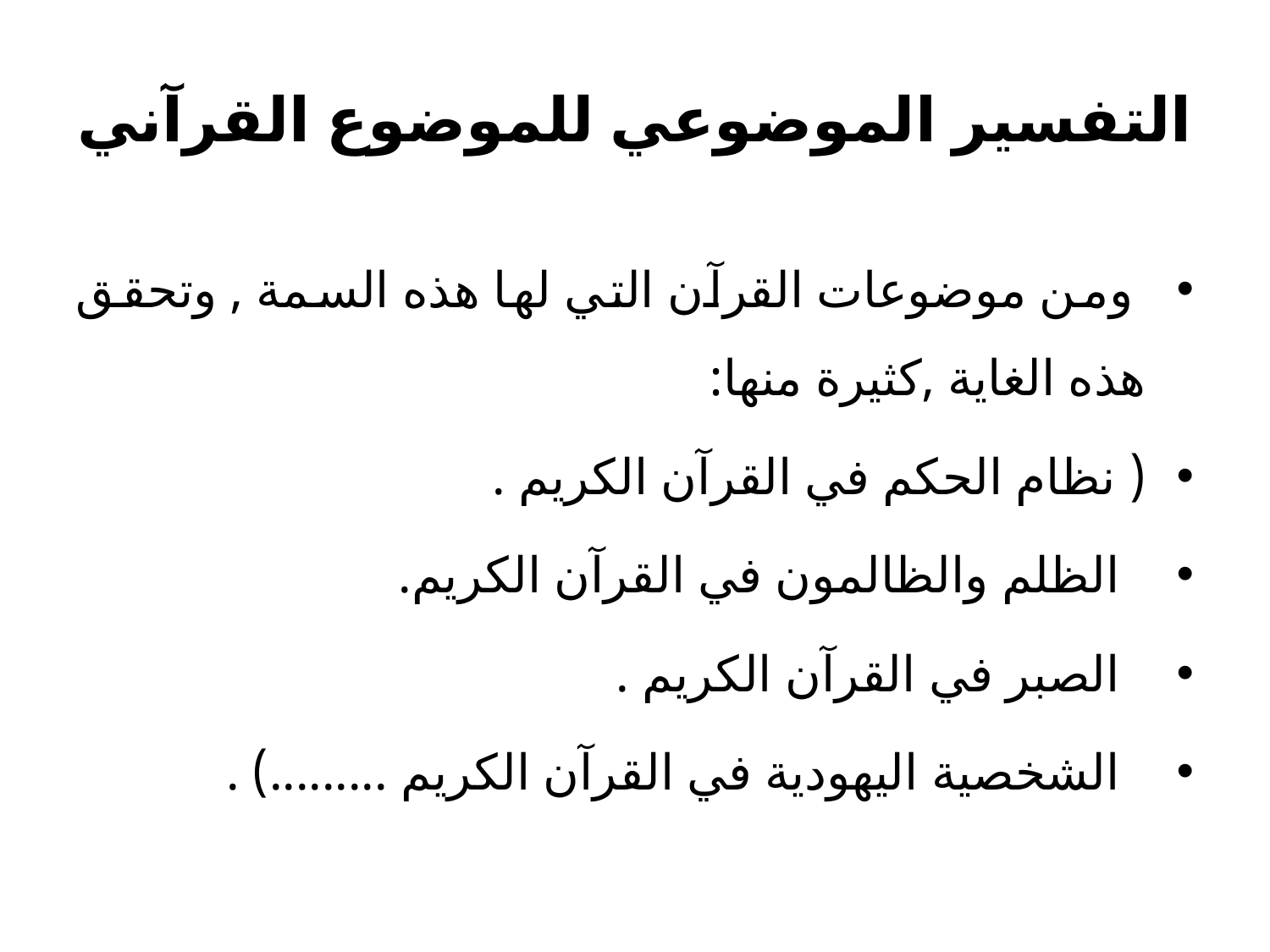

# التفسير الموضوعي للموضوع القرآني
 ومن موضوعات القرآن التي لها هذه السمة , وتحقق هذه الغاية ,كثيرة منها:
( نظام الحكم في القرآن الكريم .
  الظلم والظالمون في القرآن الكريم.
  الصبر في القرآن الكريم .
  الشخصية اليهودية في القرآن الكريم .........) .